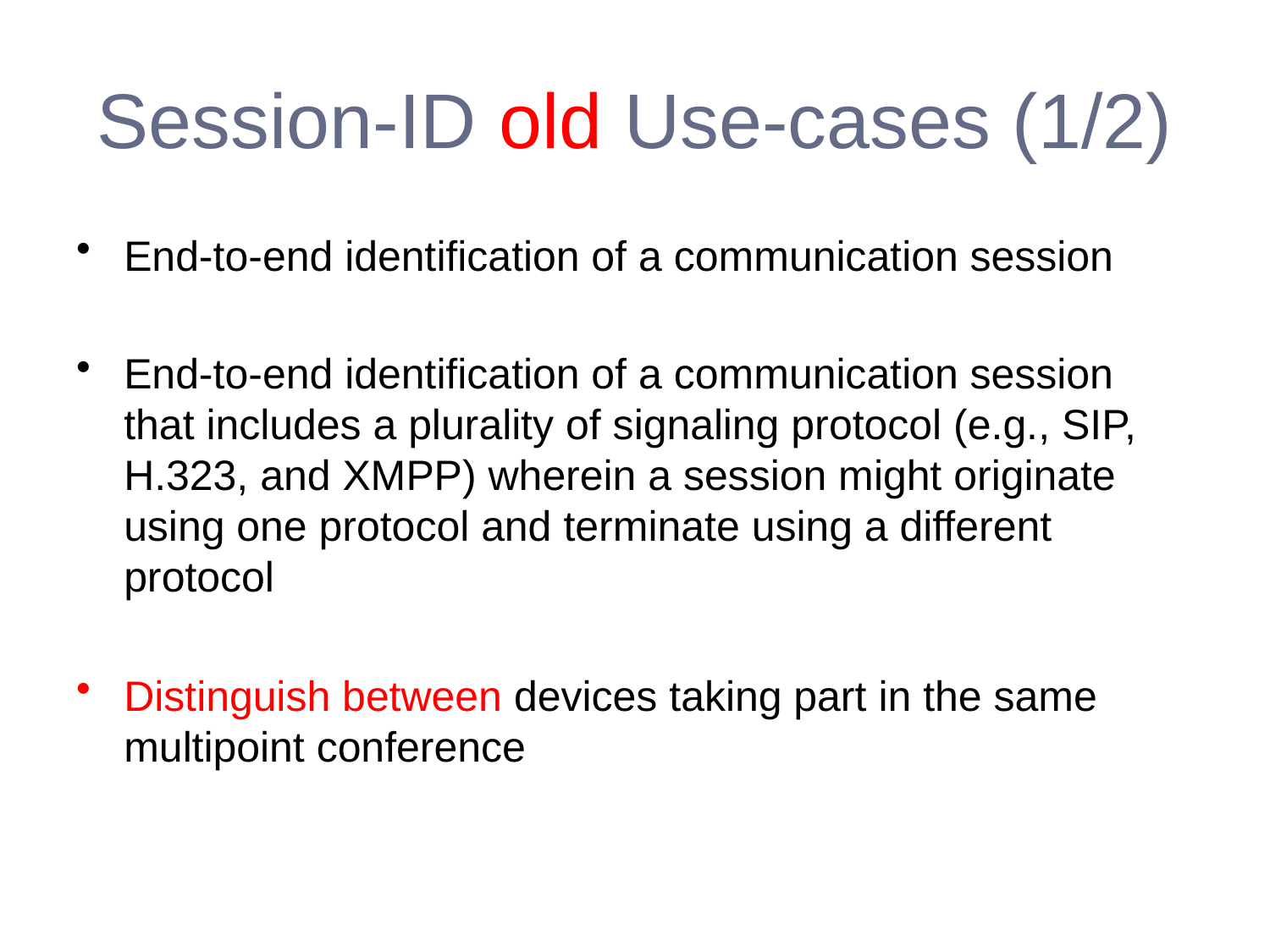

# Session-ID old Use-cases (1/2)
End-to-end identification of a communication session

End-to-end identification of a communication session that includes a plurality of signaling protocol (e.g., SIP, H.323, and XMPP) wherein a session might originate using one protocol and terminate using a different protocol

Distinguish between devices taking part in the same multipoint conference